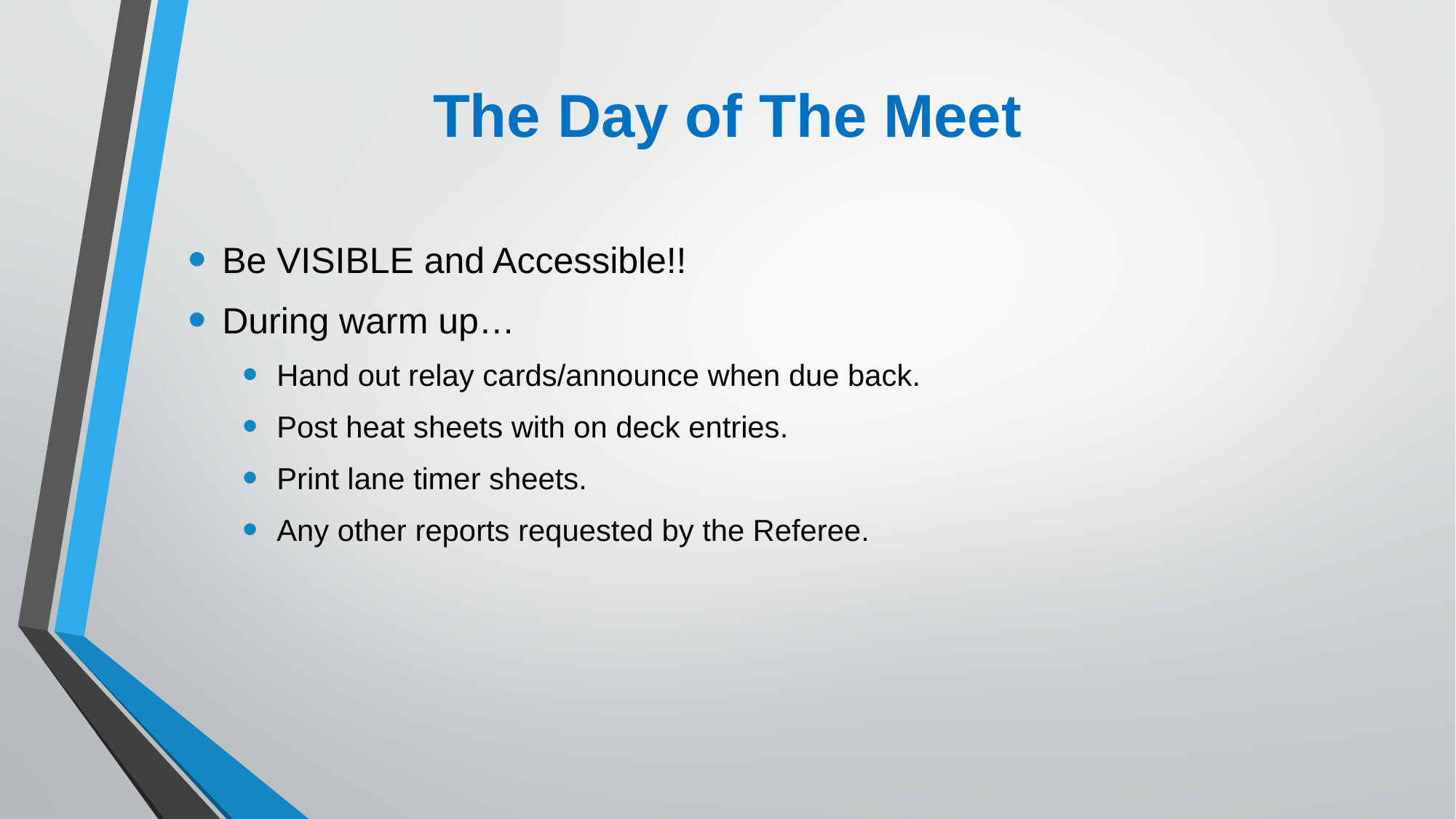

# The Day of The Meet
Be VISIBLE and Accessible!!
During warm up…
Hand out relay cards/announce when due back.
Post heat sheets with on deck entries.
Print lane timer sheets.
Any other reports requested by the Referee.